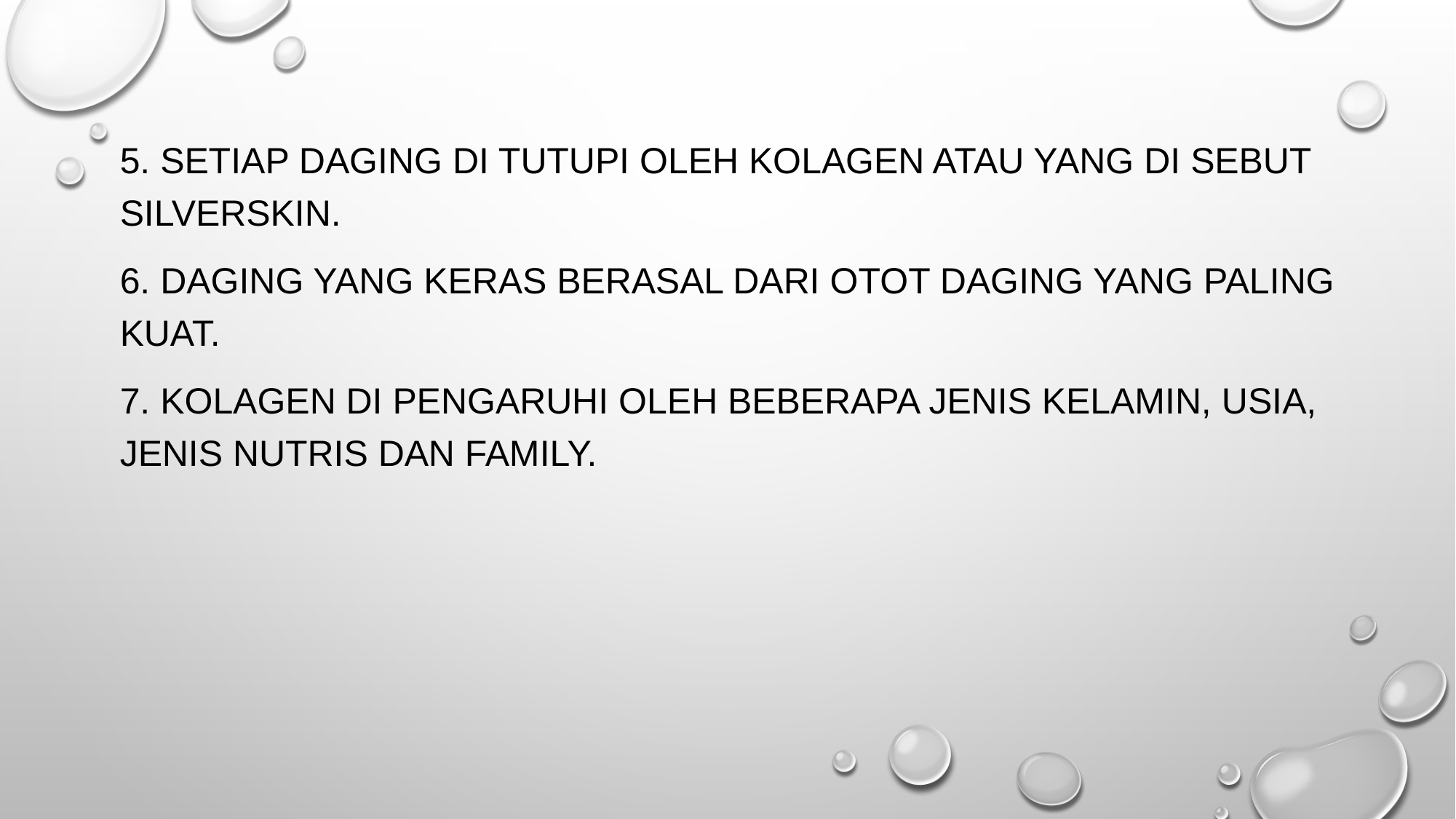

5. Setiap daging di tutupi oleh kolagen atau yang di sebut silverskin.
6. Daging yang keras berasal dari otot daging yang paling kuat.
7. Kolagen di pengaruhi oleh beberapa jenis kelamin, usia, jenis nutris dan family.